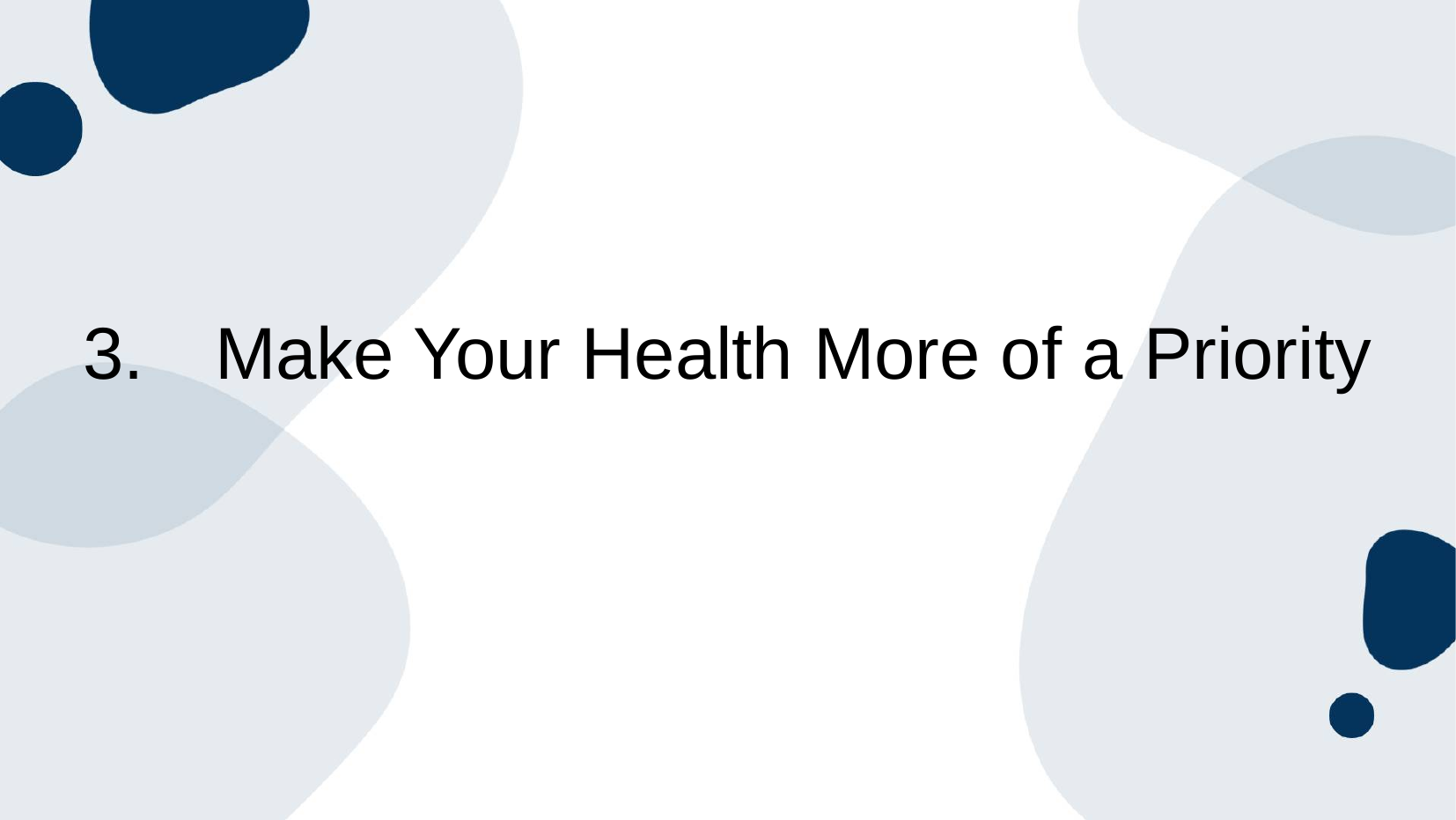

3.	Make Your Health More of a Priority